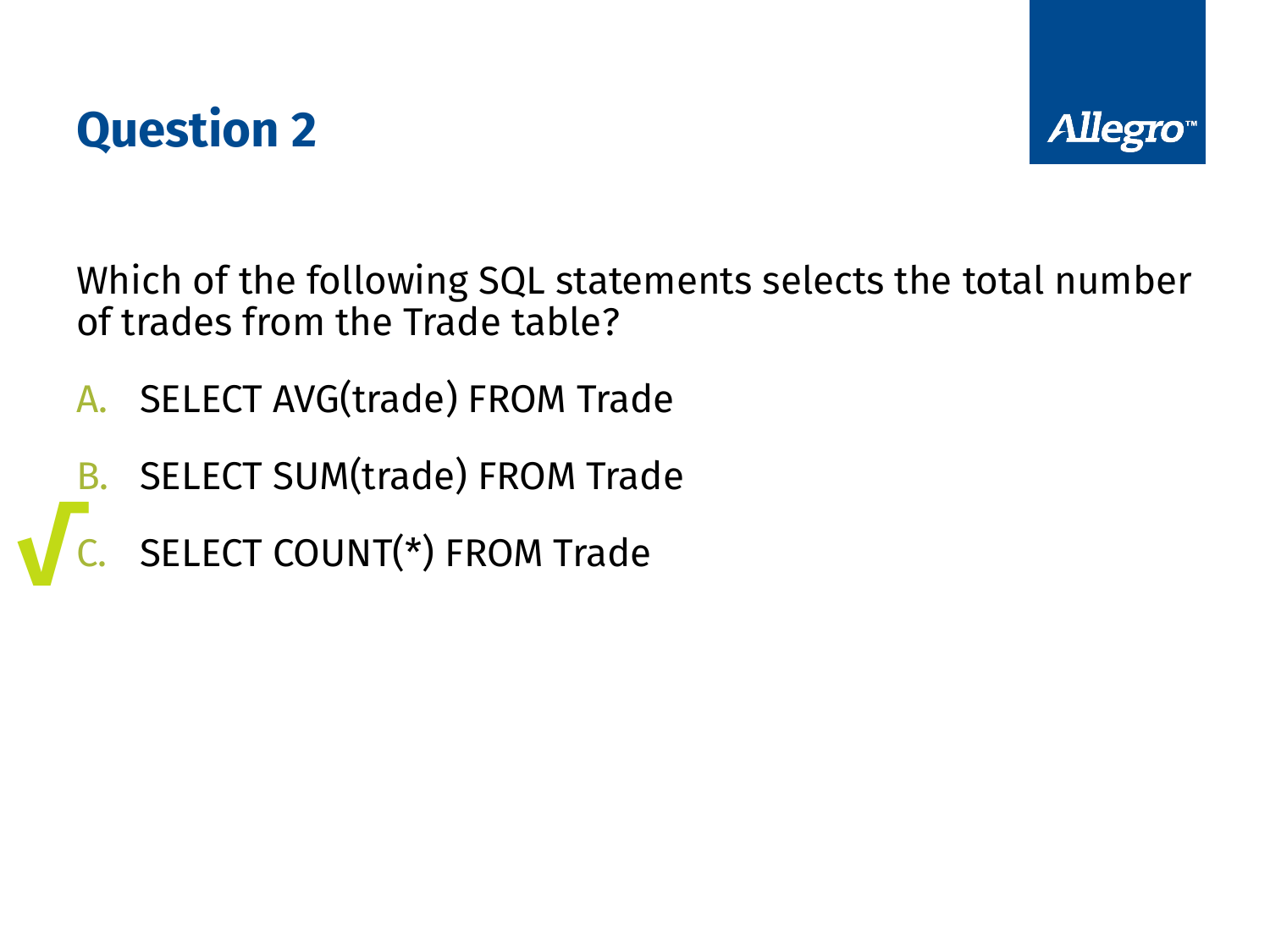

# Question 2

Which of the following SQL statements selects the total number of trades from the Trade table?
SELECT AVG(trade) FROM Trade
SELECT SUM(trade) FROM Trade
SELECT COUNT(*) FROM Trade
√